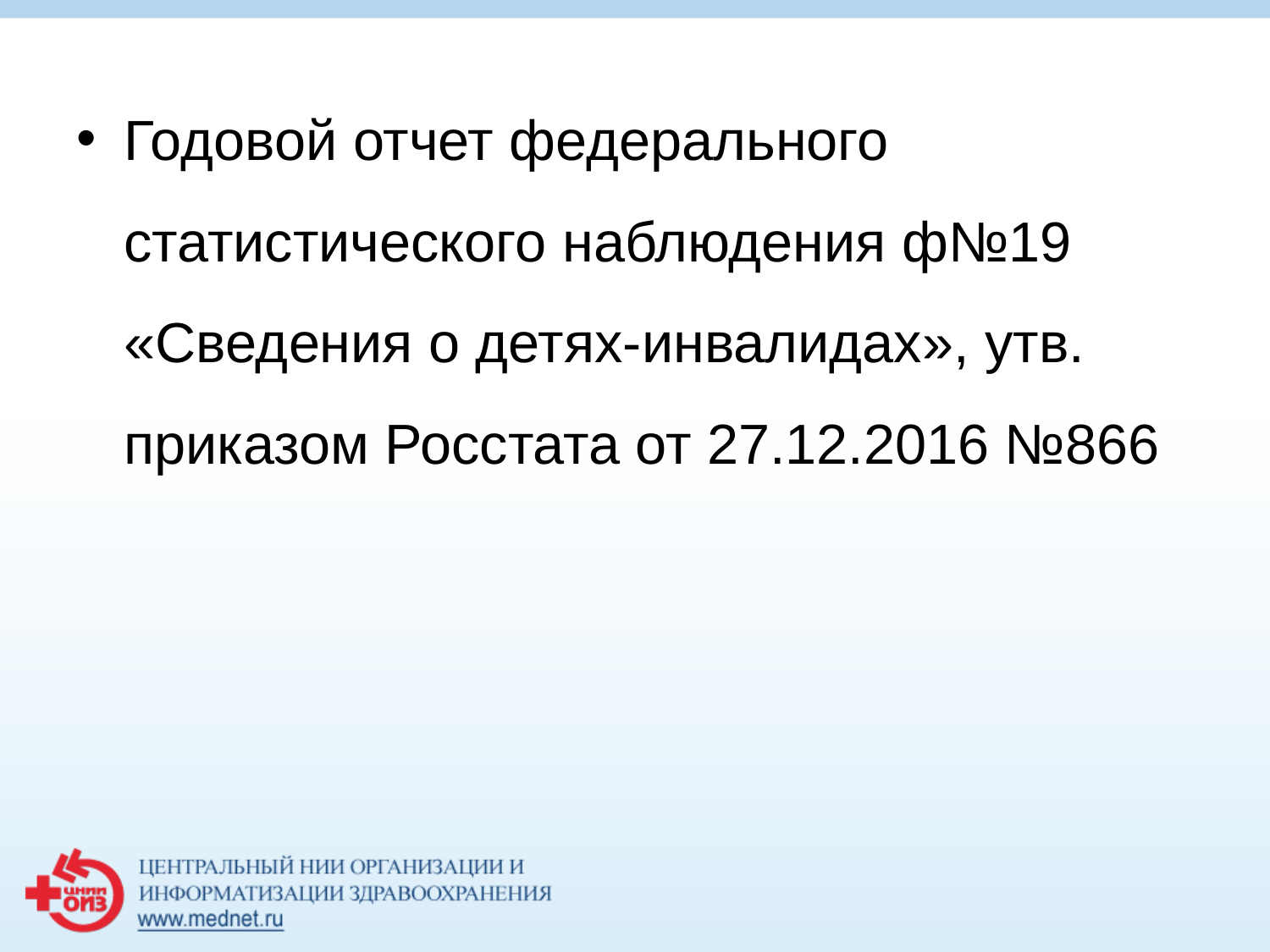

# Годовой отчет федерального статистического наблюдения ф№19 «Сведения о детях-инвалидах», утв. приказом Росстата от 27.12.2016 №866